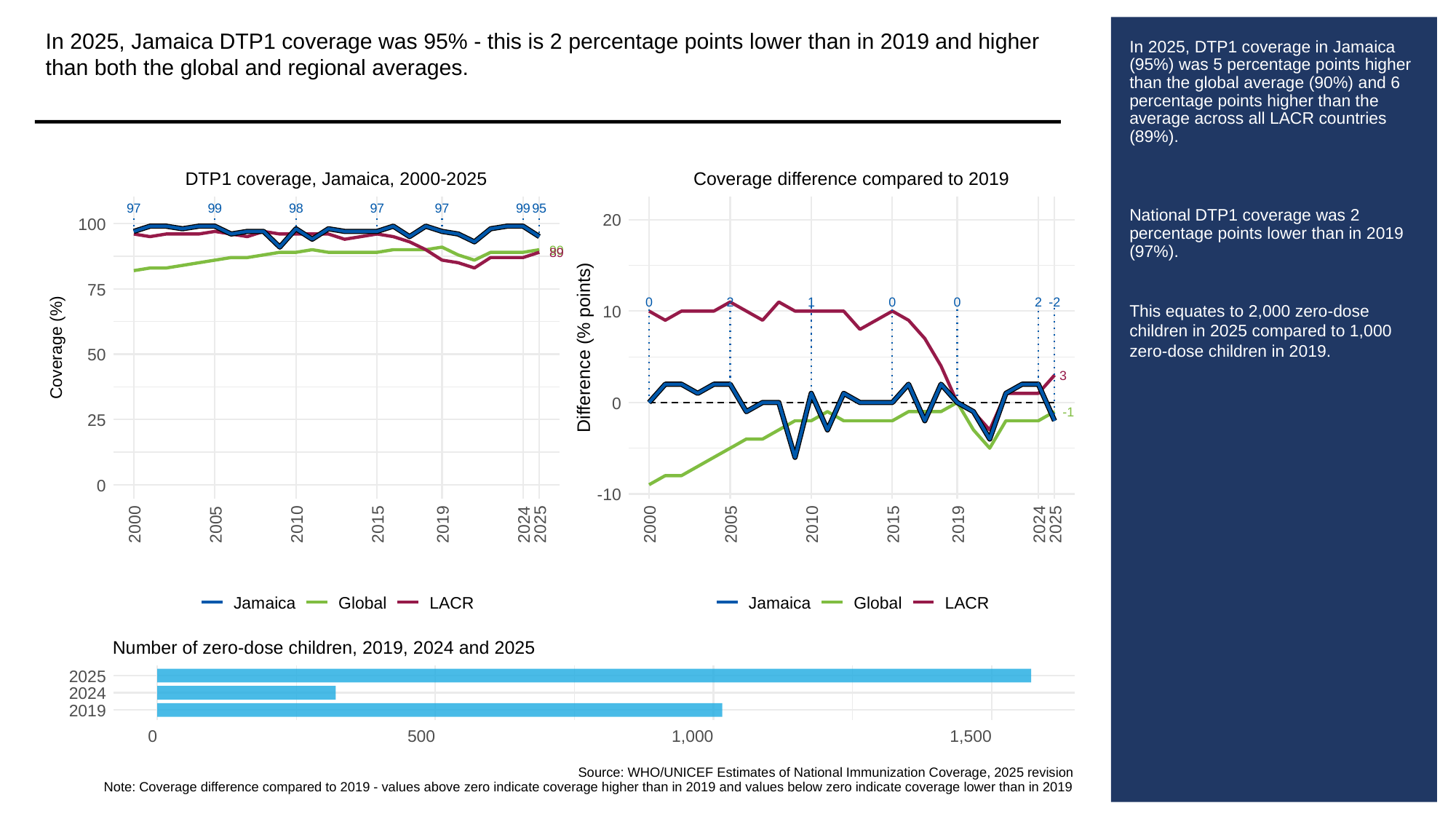

In 2025, Jamaica DTP1 coverage was 95% - this is 2 percentage points lower than in 2019 and higher than both the global and regional averages.
# In 2025, DTP1 coverage in Jamaica (95%) was 5 percentage points higher than the global average (90%) and 6 percentage points higher than the average across all LACR countries (89%).

National DTP1 coverage was 2 percentage points lower than in 2019 (97%).

This equates to 2,000 zero-dose children in 2025 compared to 1,000 zero-dose children in 2019.

DTP1 coverage, Jamaica, 2000-2025
Coverage difference compared to 2019

97
99
98
97
97
99
95
20
100

90

89

75

0
2
1
0
0
2
-2

10

Difference (% points)
Coverage (%)
50

3

0

-1
25

0

-10

2000
2005
2010
2015
2019
2024
2025
2000
2005
2010
2015
2019
2024
2025
Jamaica
Global
LACR
Jamaica
Global
LACR

Number of zero-dose children, 2019, 2024 and 2025

2025

2024

2019

0
500
1,000
1,500
Source: WHO/UNICEF Estimates of National Immunization Coverage, 2025 revision
Note: Coverage difference compared to 2019 - values above zero indicate coverage higher than in 2019 and values below zero indicate coverage lower than in 2019